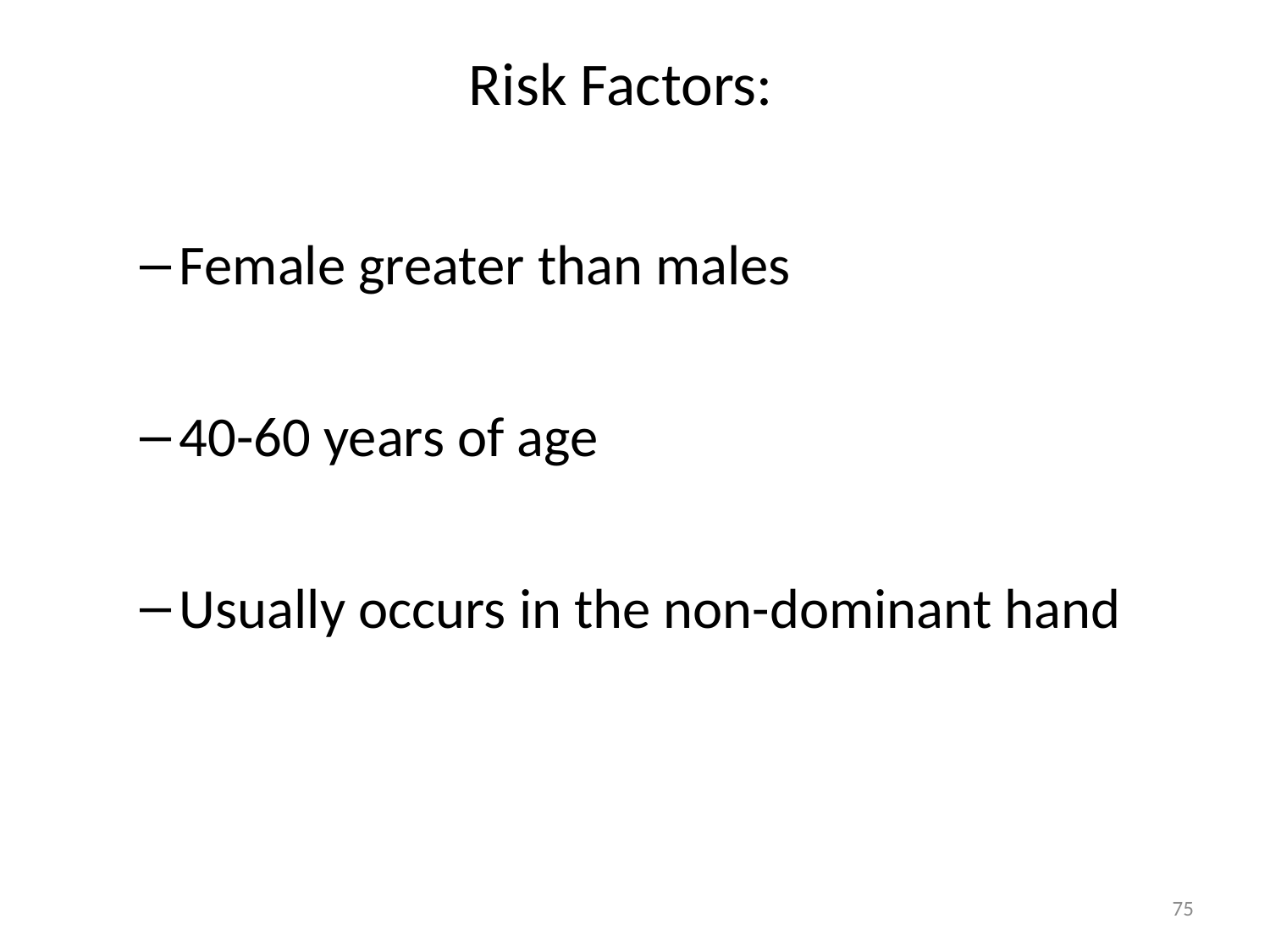

# Risk Factors:
Female greater than males

40-60 years of age

Usually occurs in the non-dominant hand

75